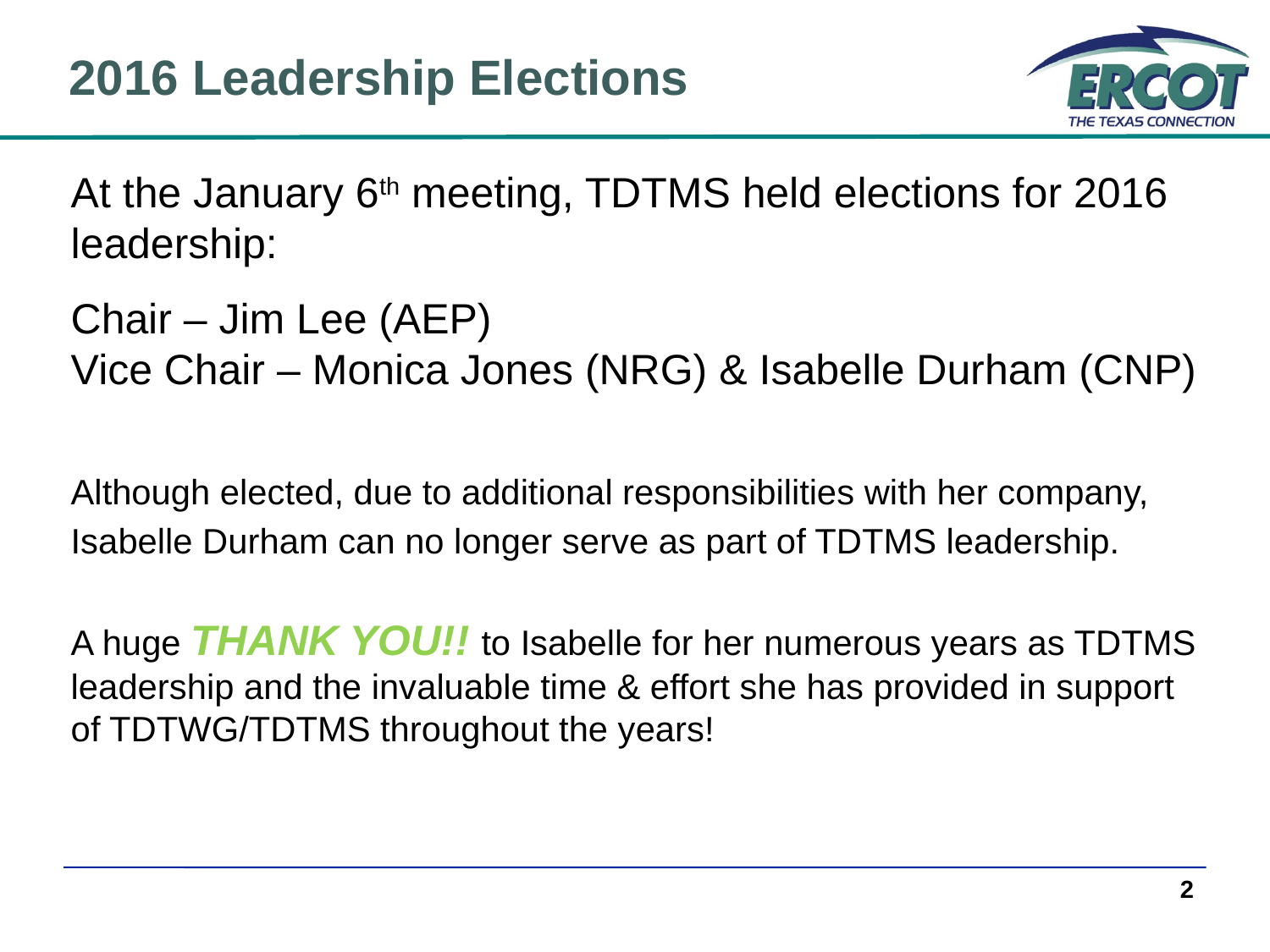

2016 Leadership Elections
At the January 6th meeting, TDTMS held elections for 2016 leadership:

Chair – Jim Lee (AEP)
Vice Chair – Monica Jones (NRG) & Isabelle Durham (CNP)

Although elected, due to additional responsibilities with her company, Isabelle Durham can no longer serve as part of TDTMS leadership.

A huge THANK YOU!! to Isabelle for her numerous years as TDTMS leadership and the invaluable time & effort she has provided in support of TDTWG/TDTMS throughout the years!
2